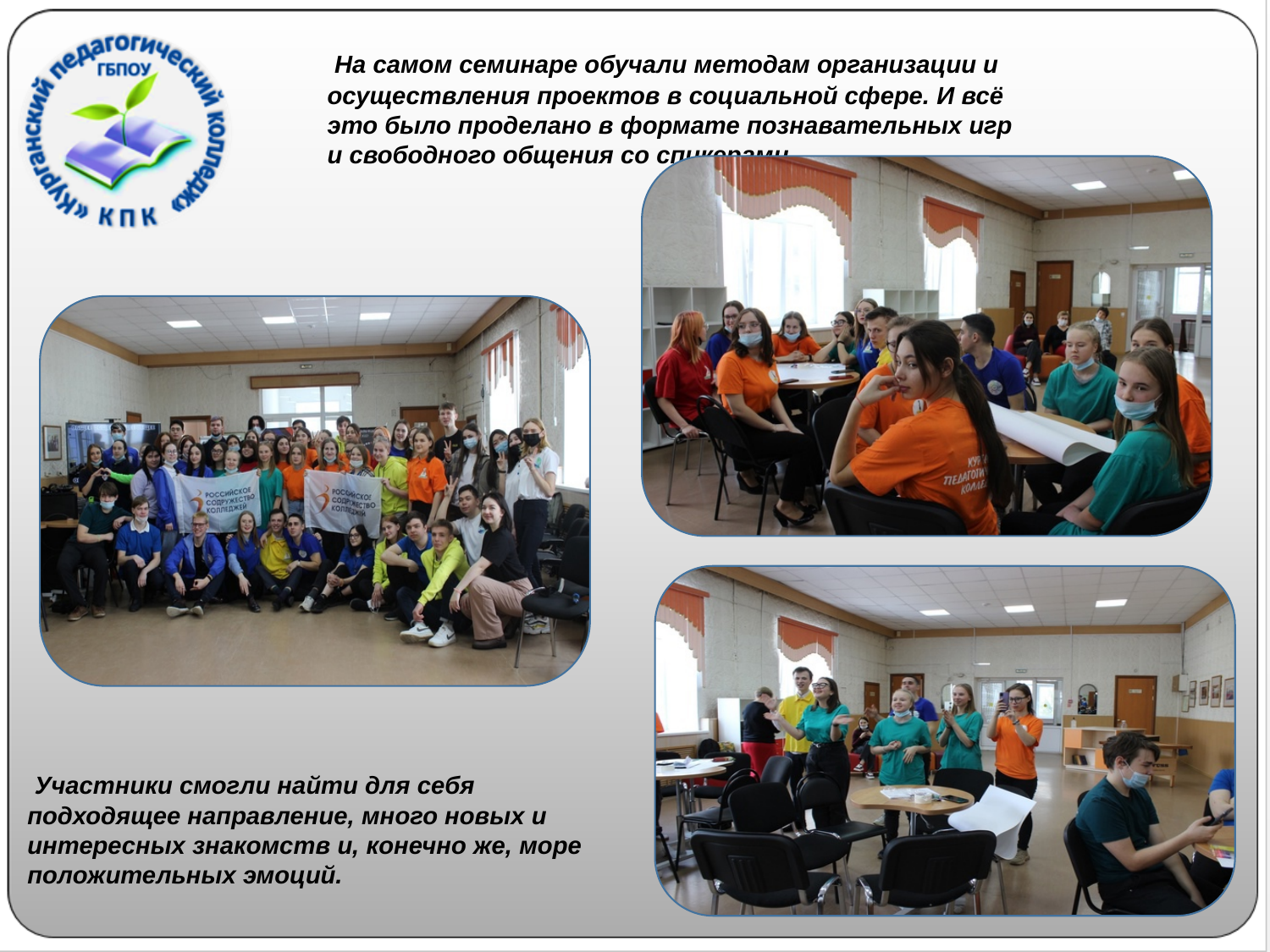

На самом семинаре обучали методам организации и осуществления проектов в социальной сфере. И всё это было проделано в формате познавательных игр и свободного общения со спикерами

 Участники смогли найти для себя подходящее направление, много новых и интересных знакомств и, конечно же, море положительных эмоций.